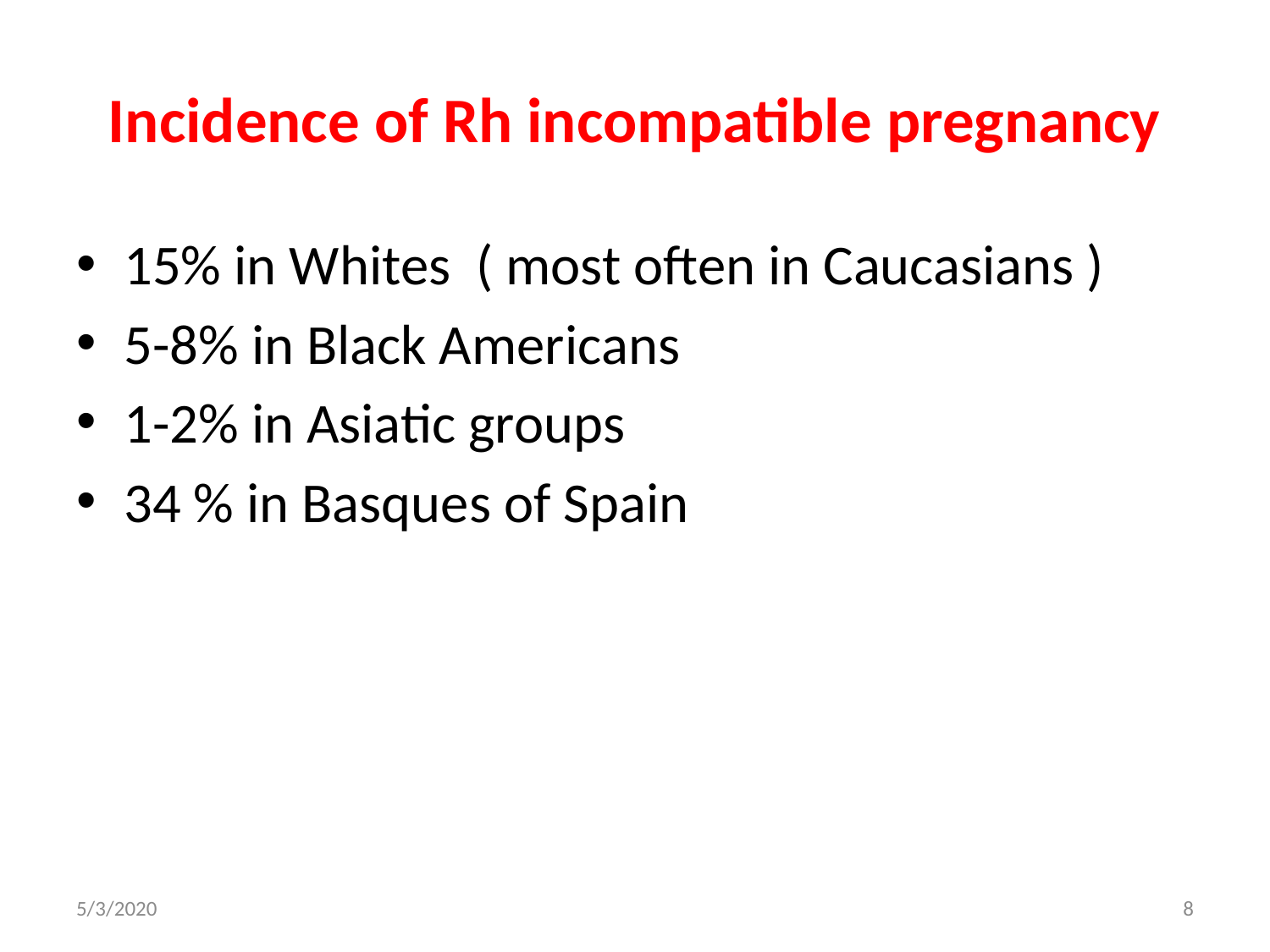

# Incidence of Rh incompatible pregnancy
15% in Whites  ( most often in Caucasians )
5-8% in Black Americans
1-2% in Asiatic groups
34 % in Basques of Spain
5/3/2020
8